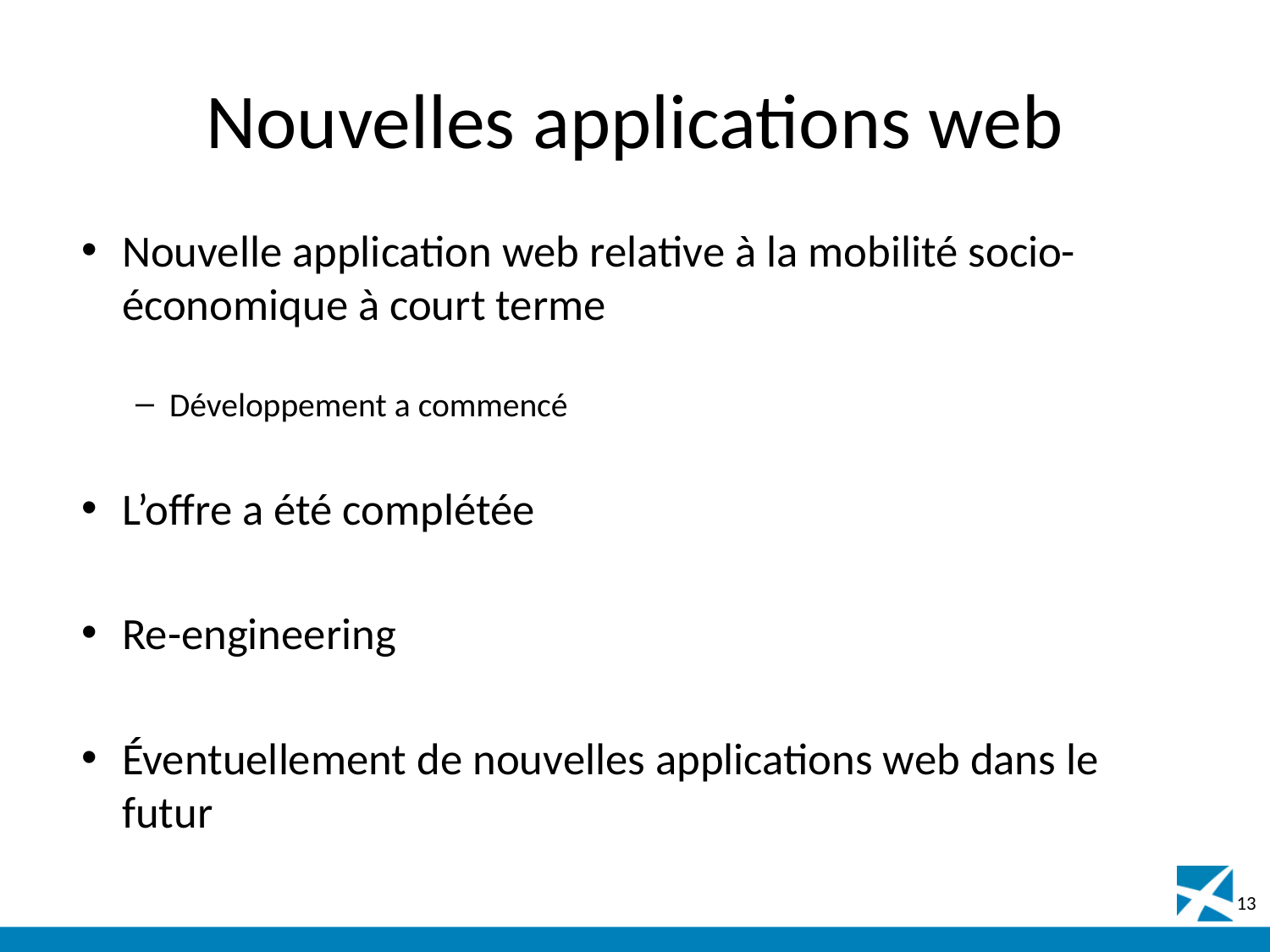

# Nouvelles applications web
Nouvelle application web relative à la mobilité socio-économique à court terme

Développement a commencé

L’offre a été complétée

Re-engineering

Éventuellement de nouvelles applications web dans le futur